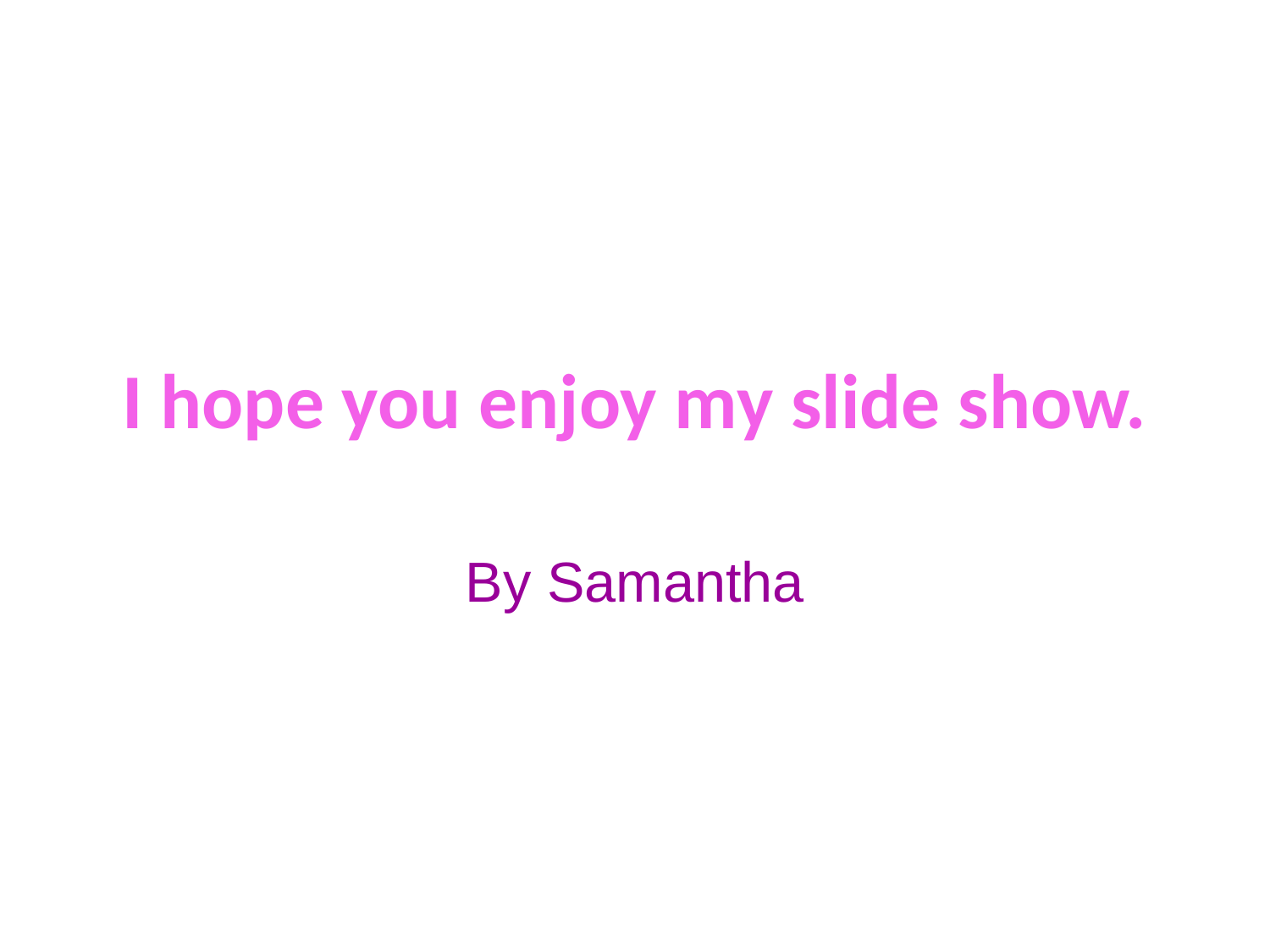

# I hope you enjoy my slide show.
By Samantha